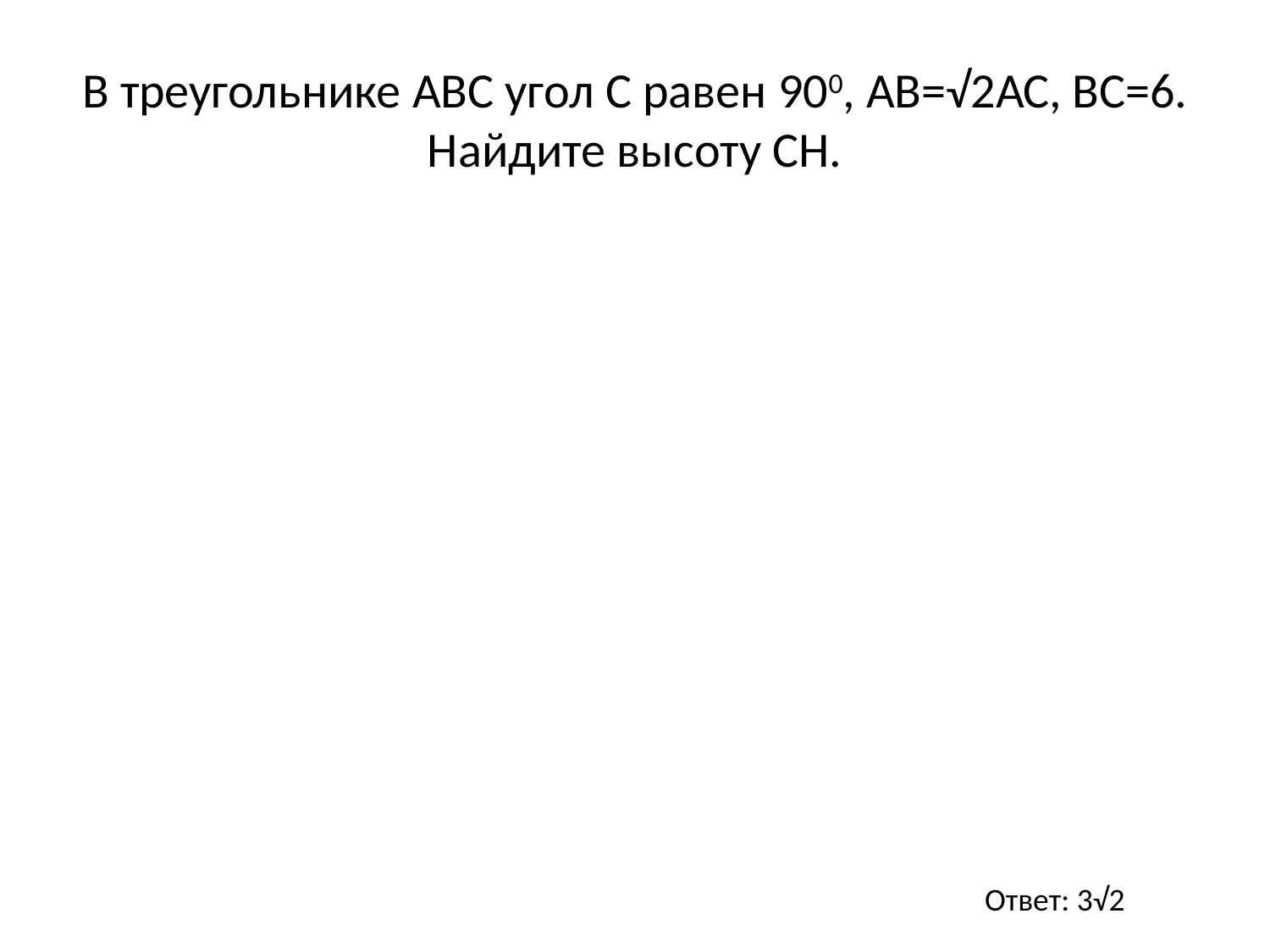

# В треугольнике АВС угол С равен 900, АВ=√2АС, ВС=6. Найдите высоту СН.
Ответ: 3√2